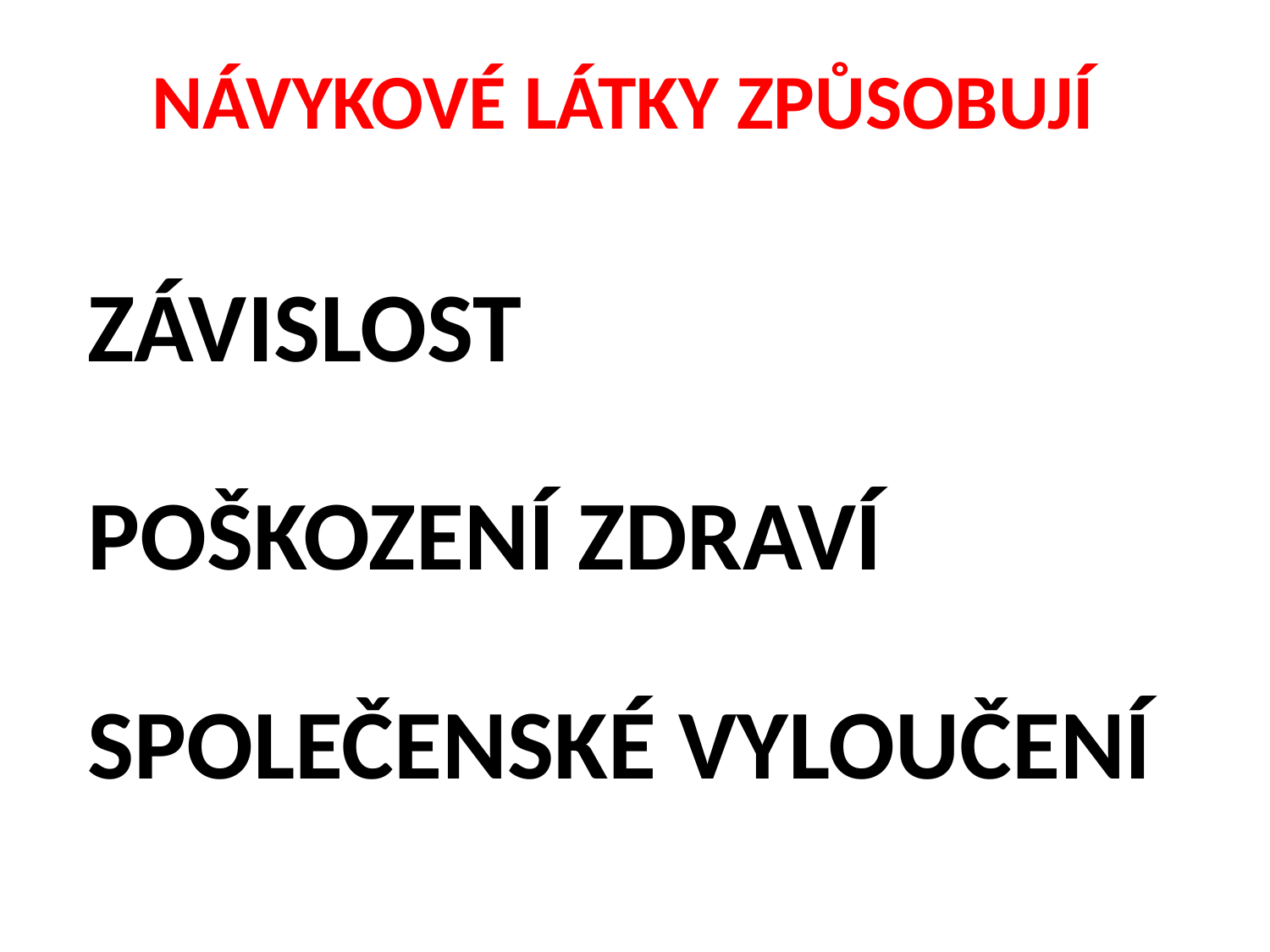

NÁVYKOVÉ LÁTKY ZPŮSOBUJÍ
ZÁVISLOST
POŠKOZENÍ ZDRAVÍ
SPOLEČENSKÉ VYLOUČENÍ